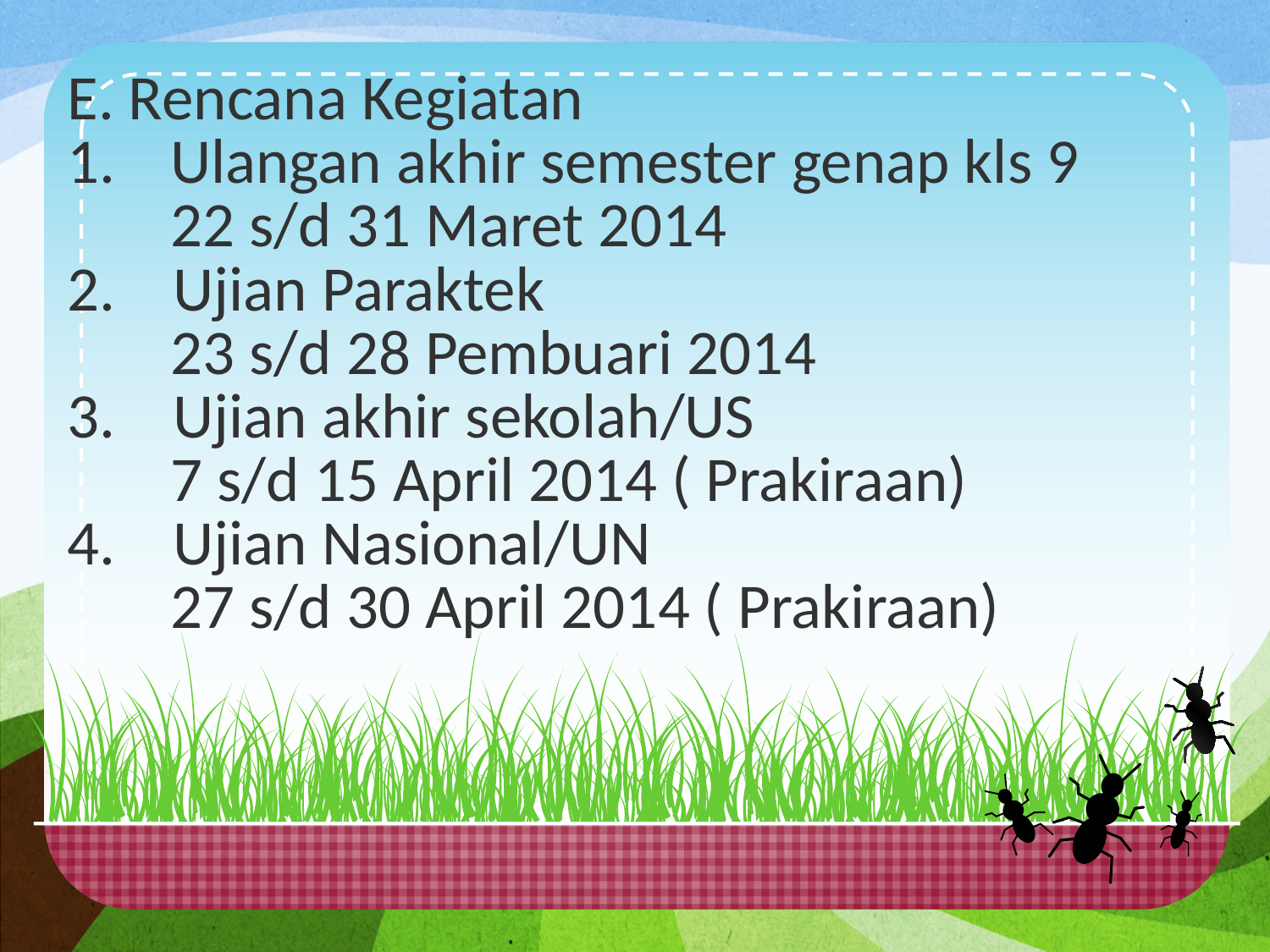

E. Rencana Kegiatan
Ulangan akhir semester genap kls 9
	22 s/d 31 Maret 2014
2.    Ujian Paraktek
	23 s/d 28 Pembuari 2014
3.    Ujian akhir sekolah/US
	7 s/d 15 April 2014 ( Prakiraan)
4.    Ujian Nasional/UN
	27 s/d 30 April 2014 ( Prakiraan)